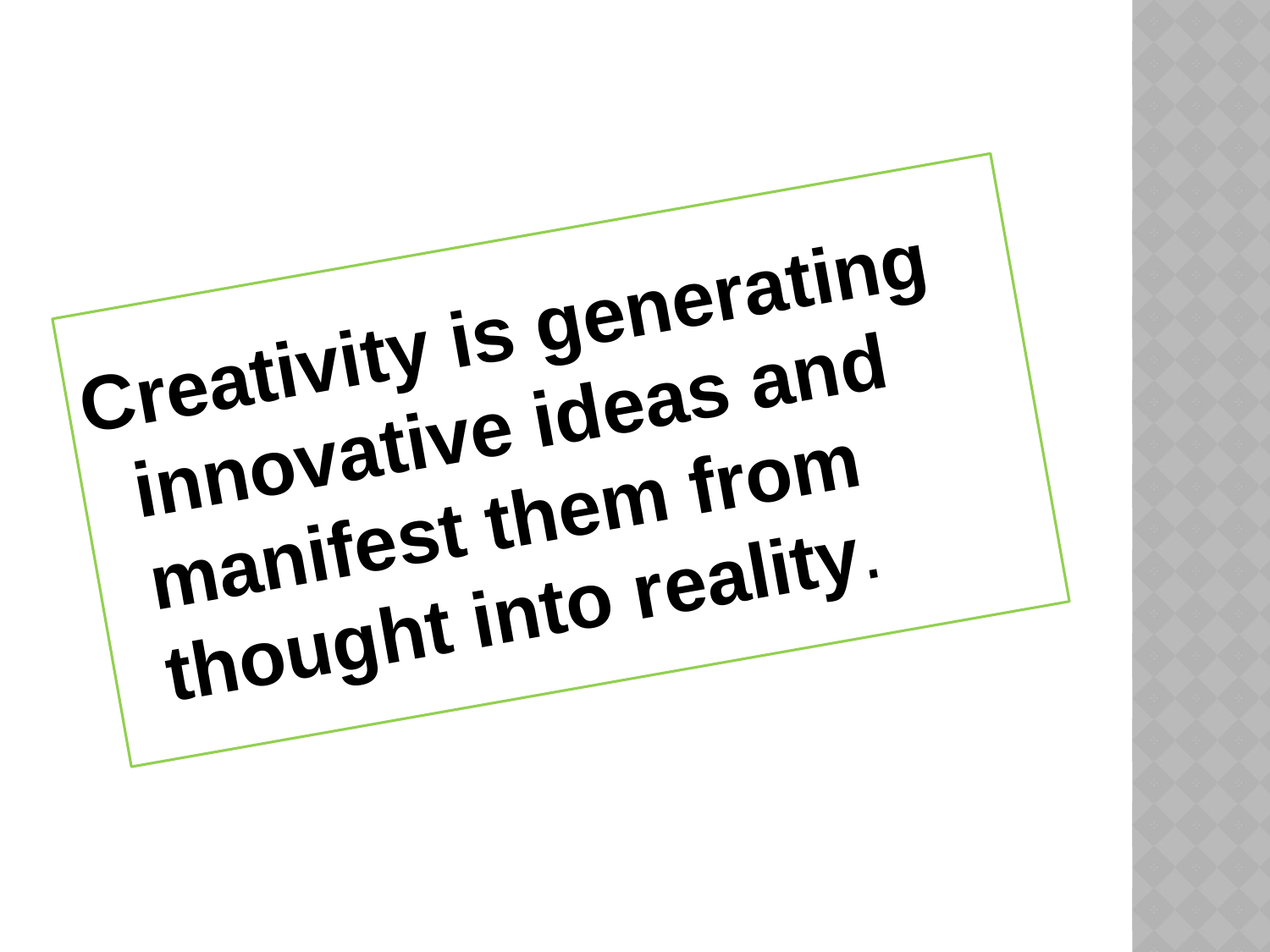

Creativity is generating innovative ideas and manifest them from thought into reality.